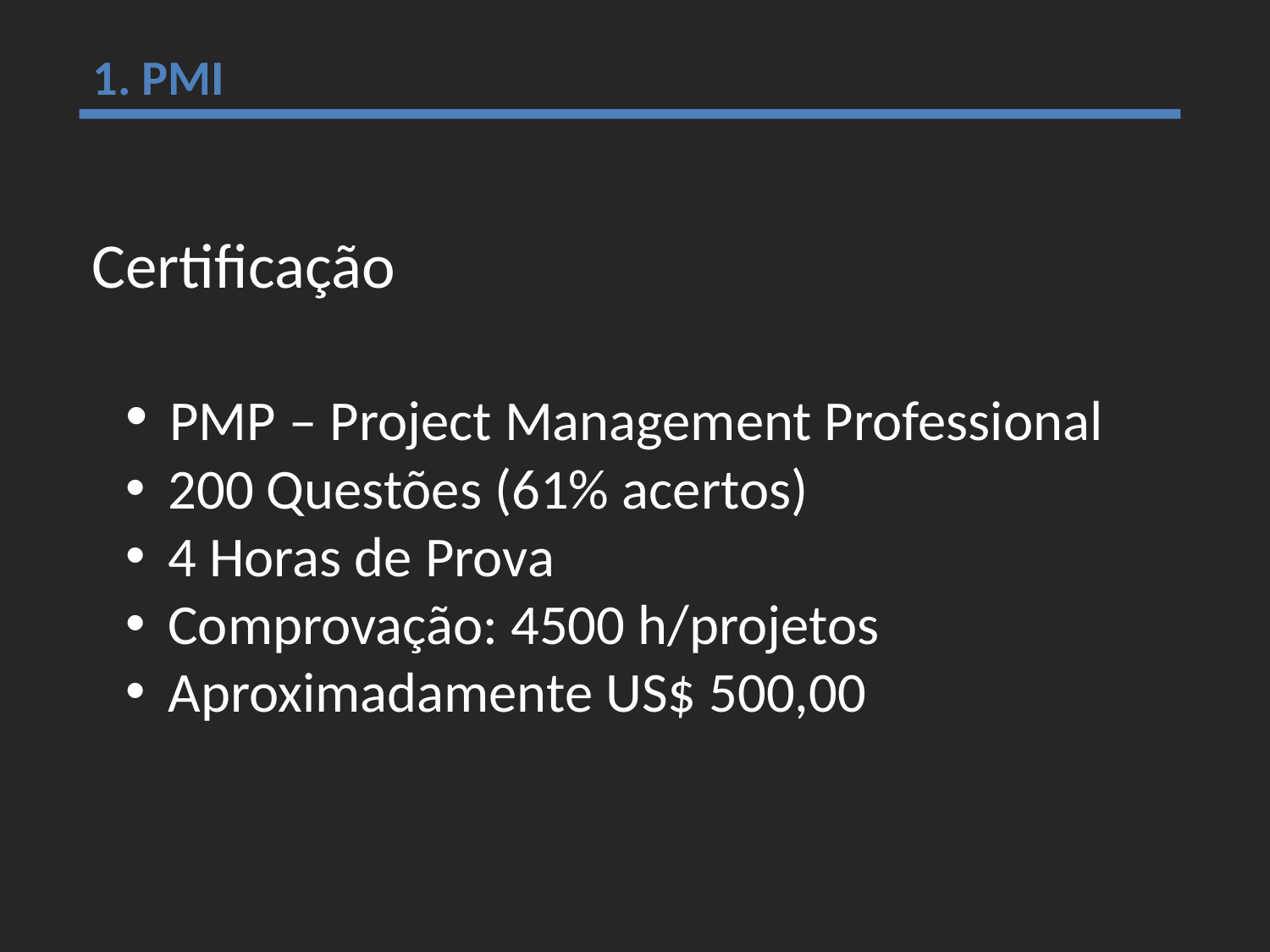

1. PMI

Certificação

 PMP – Project Management Professional
 200 Questões (61% acertos)
 4 Horas de Prova
 Comprovação: 4500 h/projetos
 Aproximadamente US$ 500,00